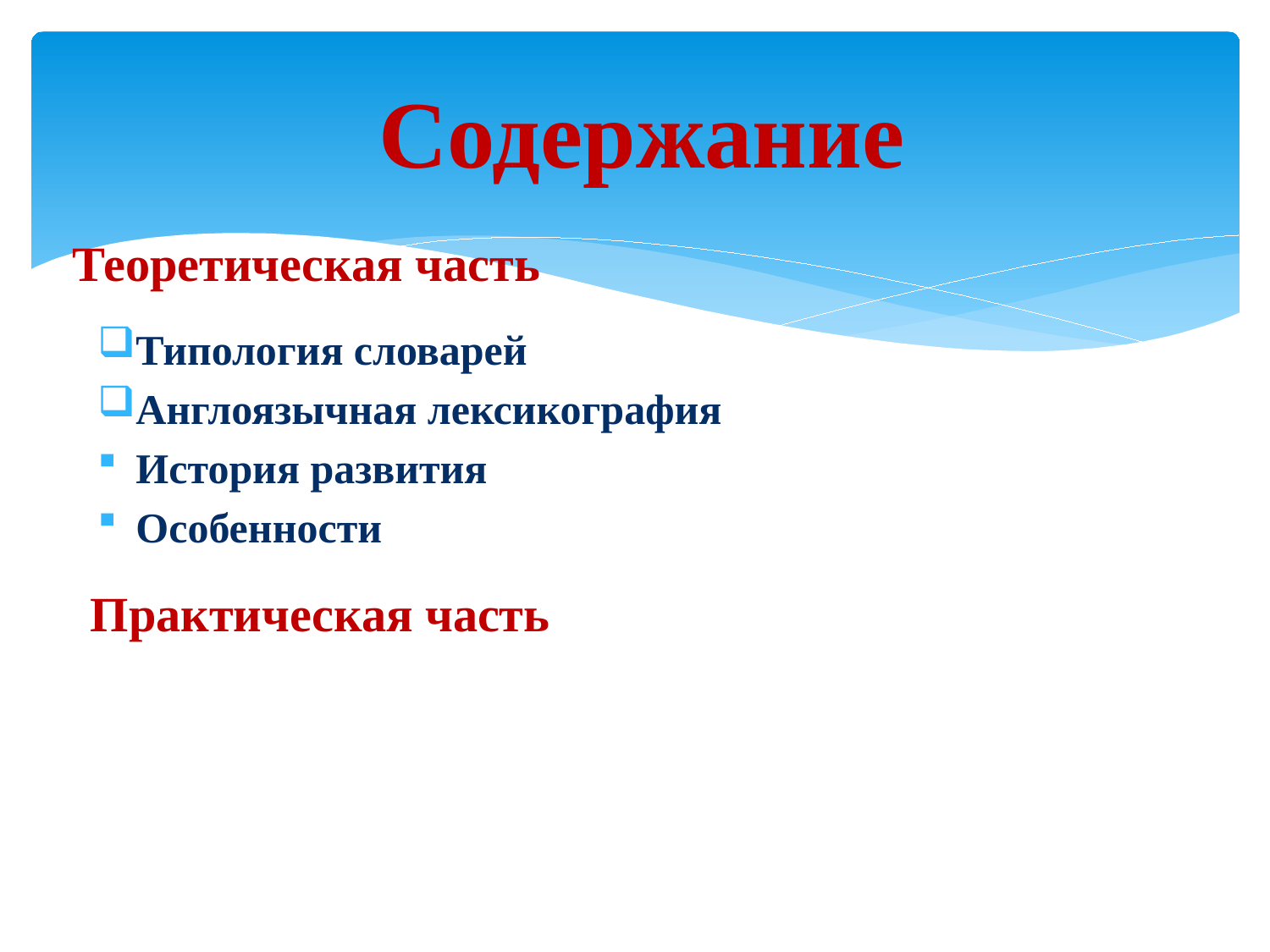

#
Содержание
Теоретическая часть
Типология словарей
Англоязычная лексикография
История развития
Особенности
Практическая часть